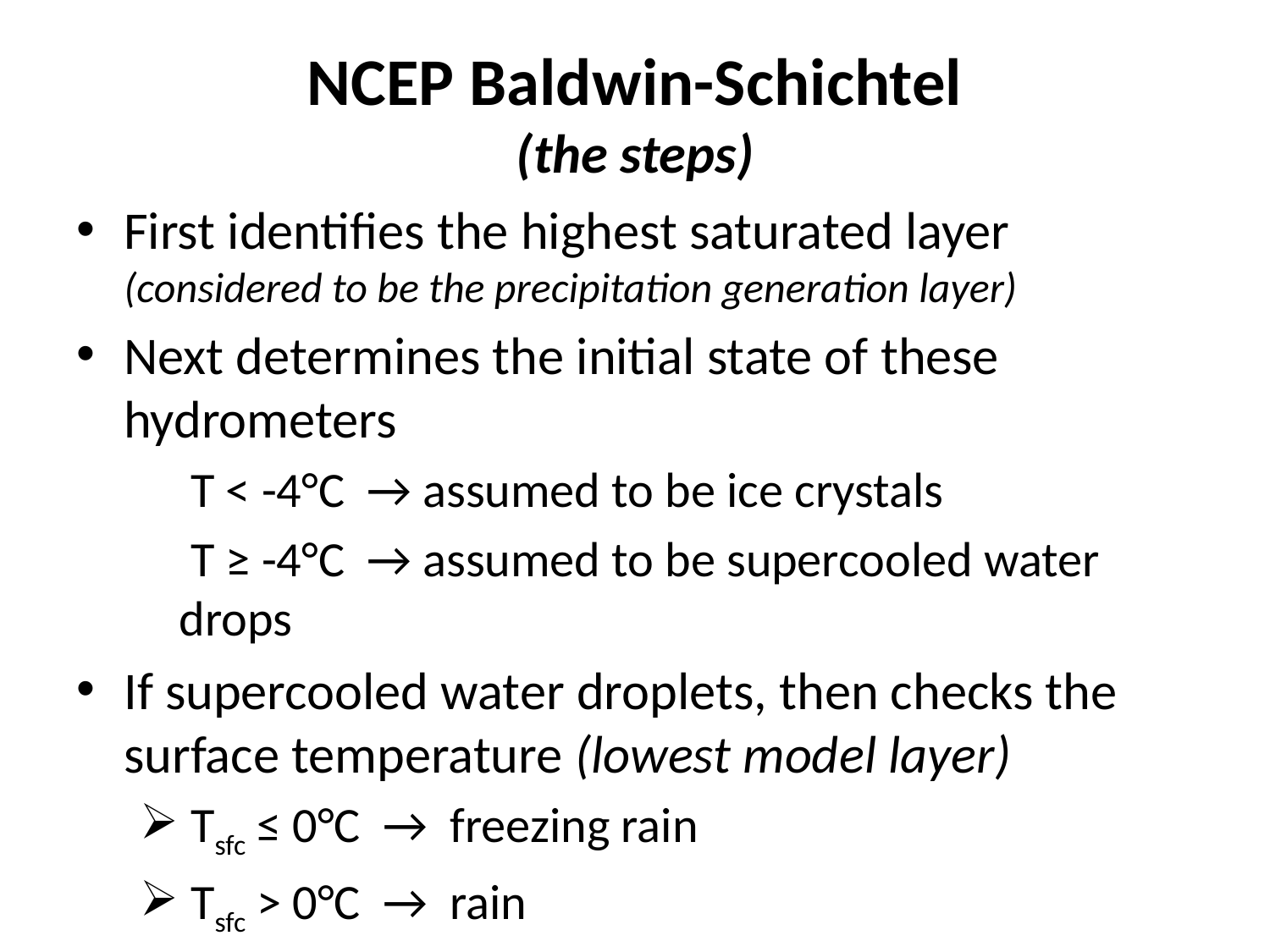

# NCEP Baldwin-Schichtel (the steps)
First identifies the highest saturated layer (considered to be the precipitation generation layer)
Next determines the initial state of these hydrometers
 T < -4°C  → assumed to be ice crystals
 T ≥ -4°C  → assumed to be supercooled water drops
If supercooled water droplets, then checks the surface temperature (lowest model layer)
 Tsfc ≤ 0°C  →  freezing rain
 Tsfc > 0°C  →  rain